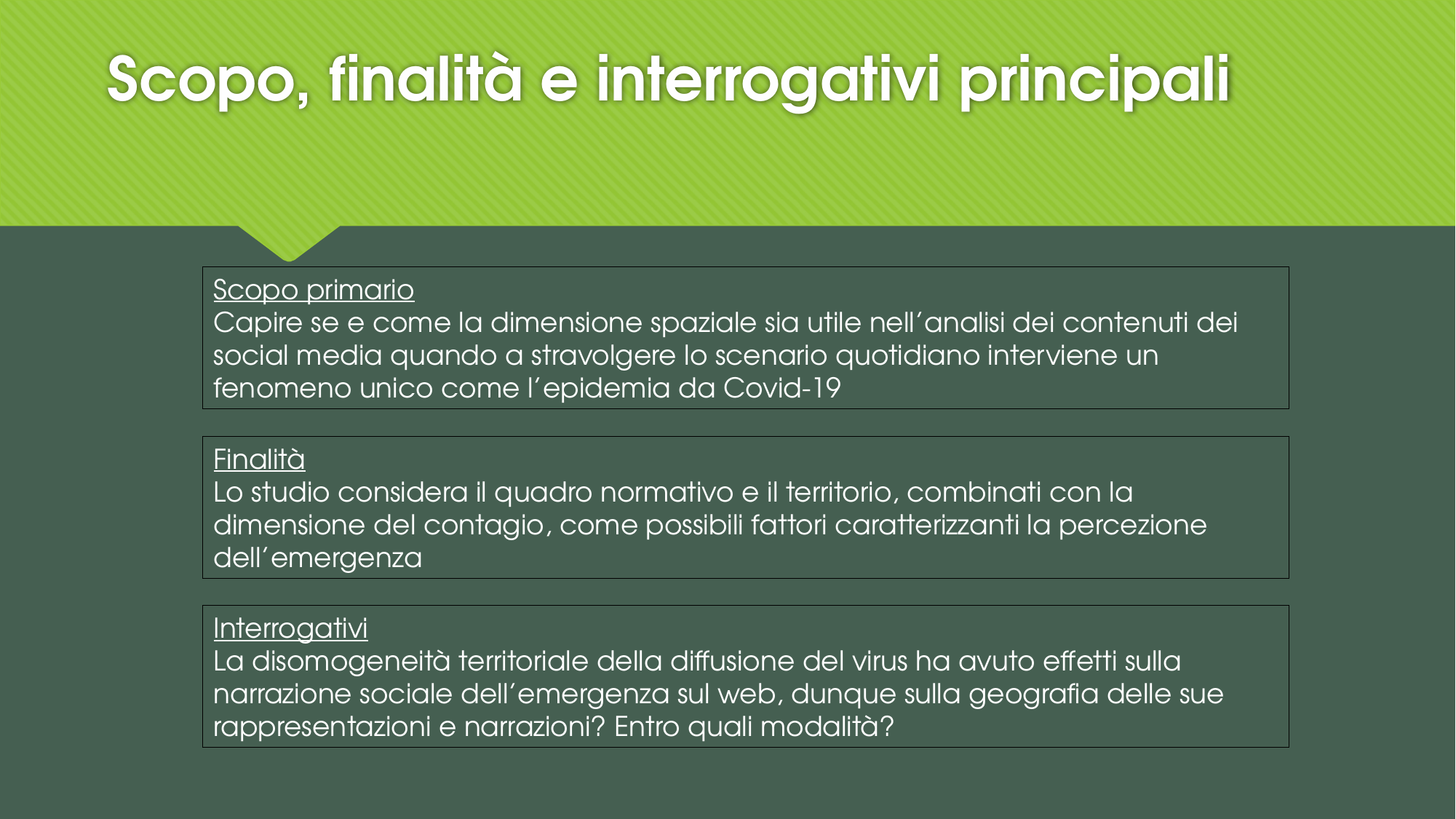

# Scopo, finalità e interrogativi principali
Scopo primario
Capire se e come la dimensione spaziale sia utile nell’analisi dei contenuti dei social media quando a stravolgere lo scenario quotidiano interviene un fenomeno unico come l’epidemia da Covid-19
Finalità
Lo studio considera il quadro normativo e il territorio, combinati con la dimensione del contagio, come possibili fattori caratterizzanti la percezione dell’emergenza
Interrogativi
La disomogeneità territoriale della diffusione del virus ha avuto effetti sulla narrazione sociale dell’emergenza sul web, dunque sulla geografia delle sue rappresentazioni e narrazioni? Entro quali modalità?